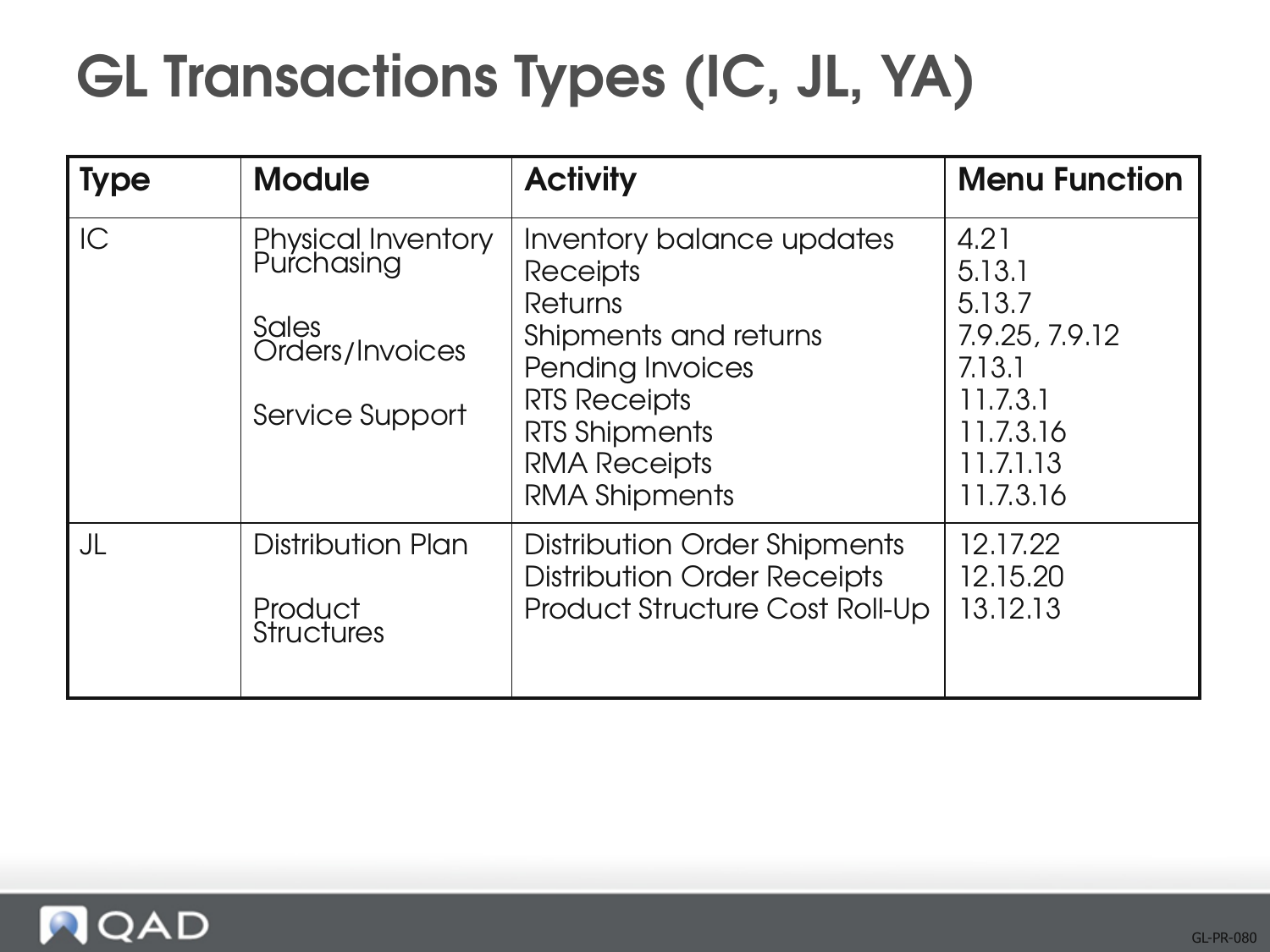

# GL Transactions Types (IC, JL, YA)
| Type | Module | Activity | Menu Function |
| --- | --- | --- | --- |
| IC | Physical Inventory Purchasing Sales Orders/Invoices Service Support | Inventory balance updates Receipts Returns Shipments and returns Pending Invoices RTS Receipts RTS Shipments RMA Receipts RMA Shipments | 4.21 5.13.1 5.13.7 7.9.25, 7.9.12 7.13.1 11.7.3.1 11.7.3.16 11.7.1.13 11.7.3.16 |
| JL | Distribution Plan Product Structures | Distribution Order Shipments Distribution Order Receipts Product Structure Cost Roll-Up | 12.17.22 12.15.20 13.12.13 |
GL-PR-080